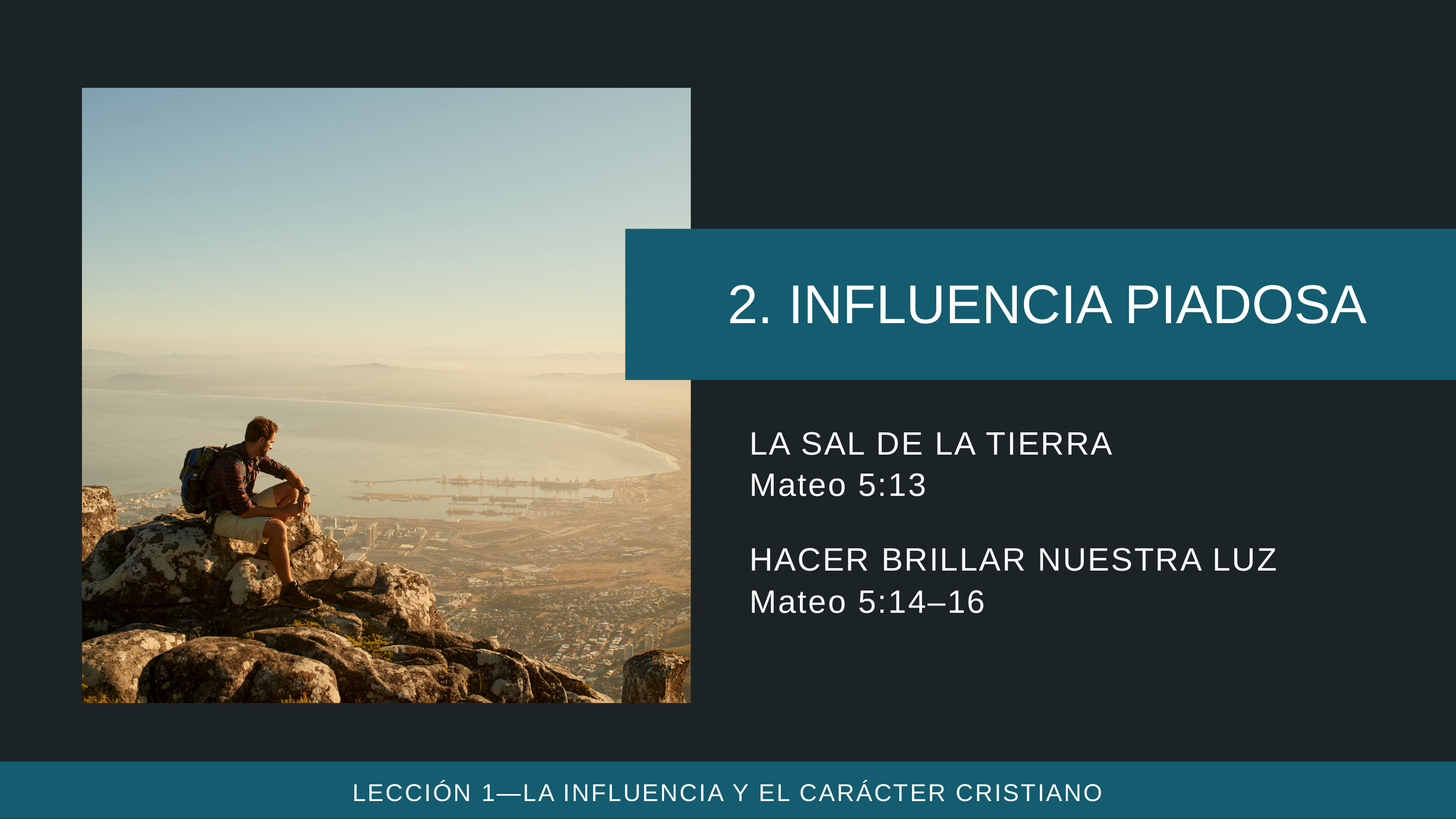

LA SAL DE LA TIERRA
Mateo 5:13
HACER BRILLAR NUESTRA LUZ
Mateo 5:14–16